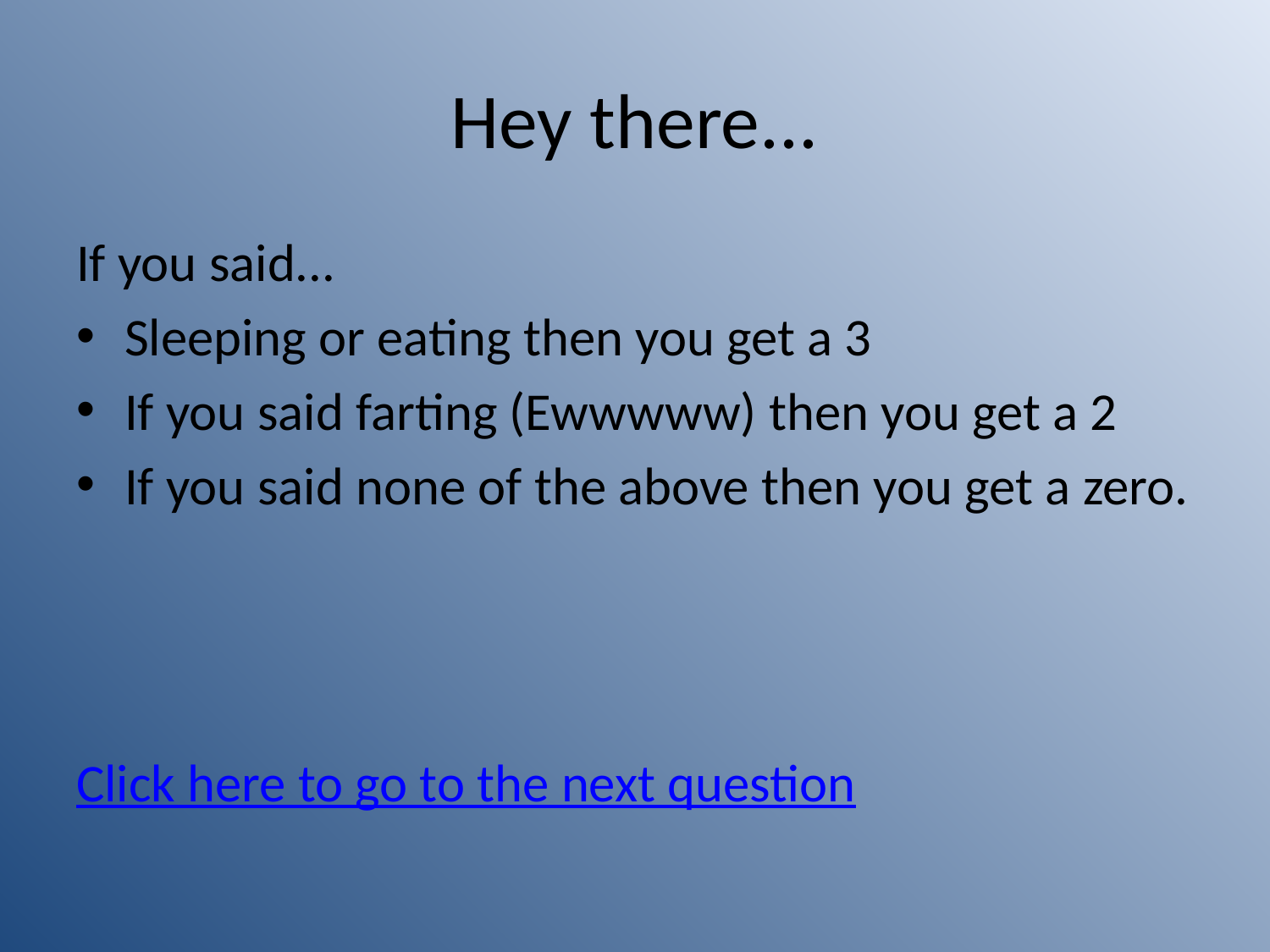

# Hey there...
If you said...
Sleeping or eating then you get a 3
If you said farting (Ewwwww) then you get a 2
If you said none of the above then you get a zero.

Click here to go to the next question